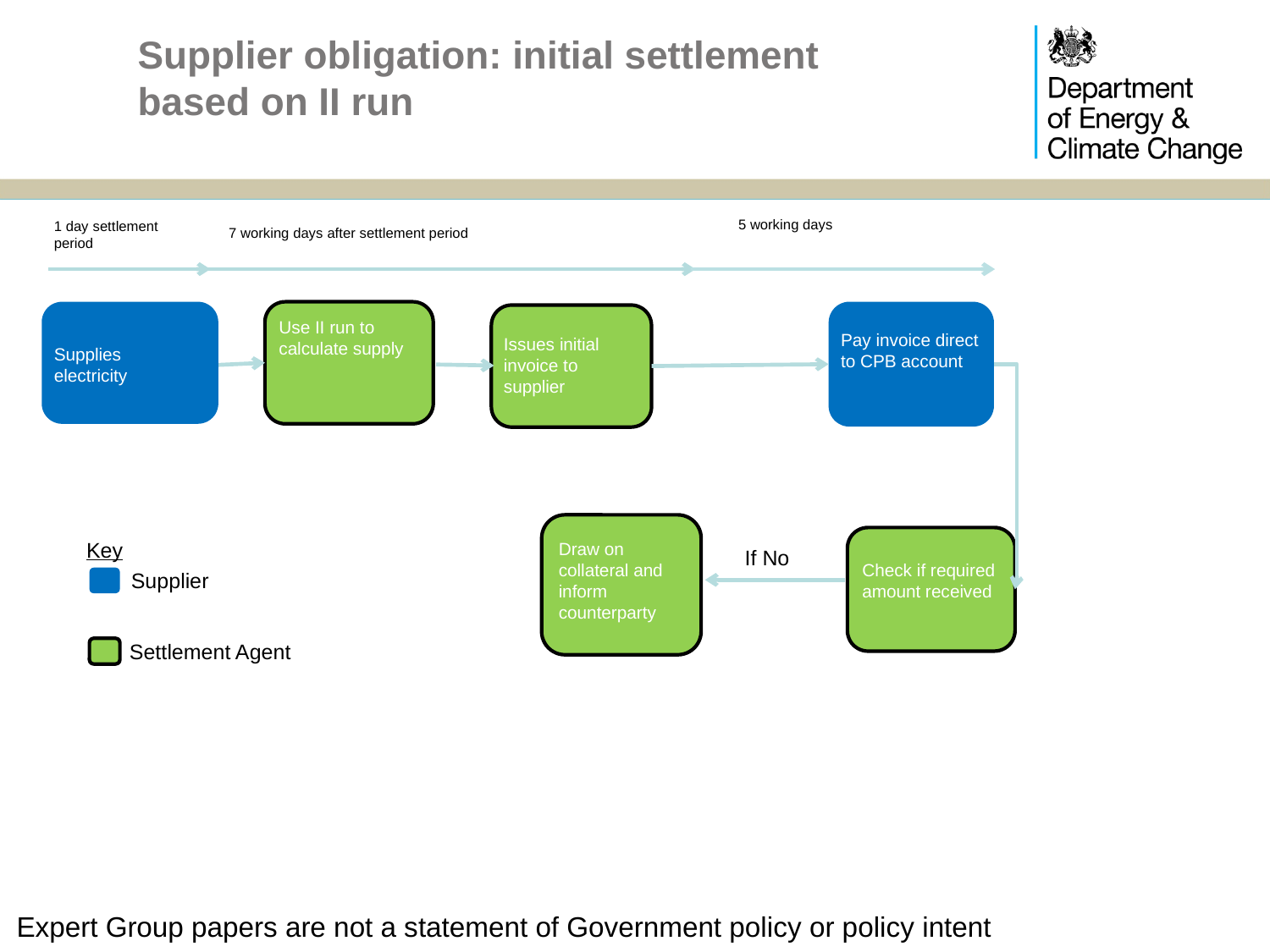

# Supplier obligation: initial settlement based on II run
5 working days
1 day settlement period
7 working days after settlement period

Use II run to calculate supply
Pay invoice direct to CPB account
Issues initial invoice to supplier
Supplies electricity

Key
Supplier

Settlement Agent

Draw on collateral and inform counterparty
If No
Check if required amount received
Expert Group papers are not a statement of Government policy or policy intent